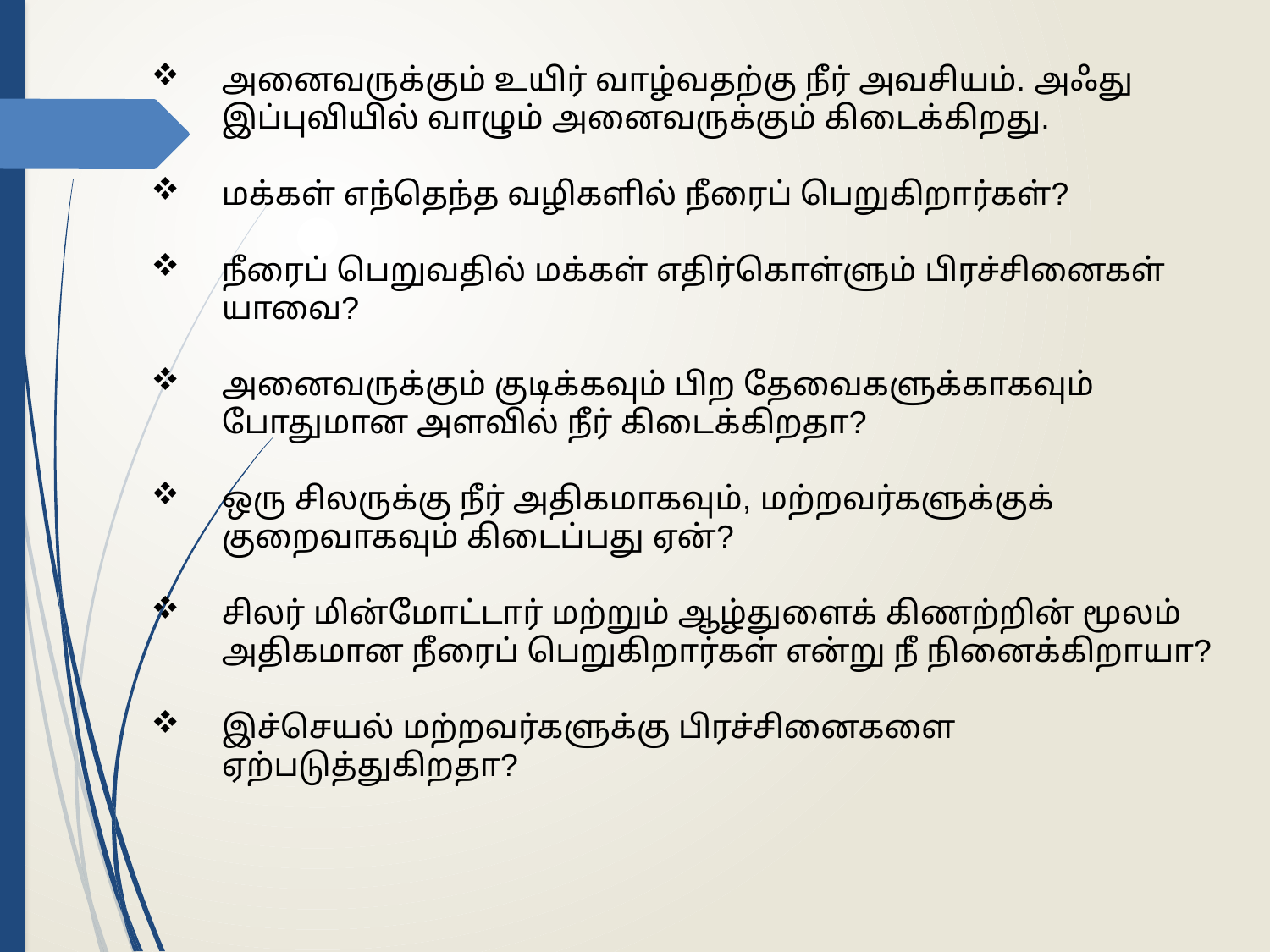

அனைவருக்கும் உயிர் வாழ்வதற்கு நீர் அவசியம். அஃது இப்புவியில் வாழும் அனைவருக்கும் கிடைக்கிறது.

மக்கள் எந்தெந்த வழிகளில் நீரைப் பெறுகிறார்கள்?

நீரைப் பெறுவதில் மக்கள் எதிர்கொள்ளும் பிரச்சினைகள் யாவை?

அனைவருக்கும் குடிக்கவும் பிற தேவைகளுக்காகவும் போதுமான அளவில் நீர் கிடைக்கிறதா?

ஒரு சிலருக்கு நீர் அதிகமாகவும், மற்றவர்களுக்குக் குறைவாகவும் கிடைப்பது ஏன்?

சிலர் மின்மோட்டார் மற்றும் ஆழ்துளைக் கிணற்றின் மூலம் அதிகமான நீரைப் பெறுகிறார்கள் என்று நீ நினைக்கிறாயா?

இச்செயல் மற்றவர்களுக்கு பிரச்சினைகளை ஏற்படுத்துகிறதா?